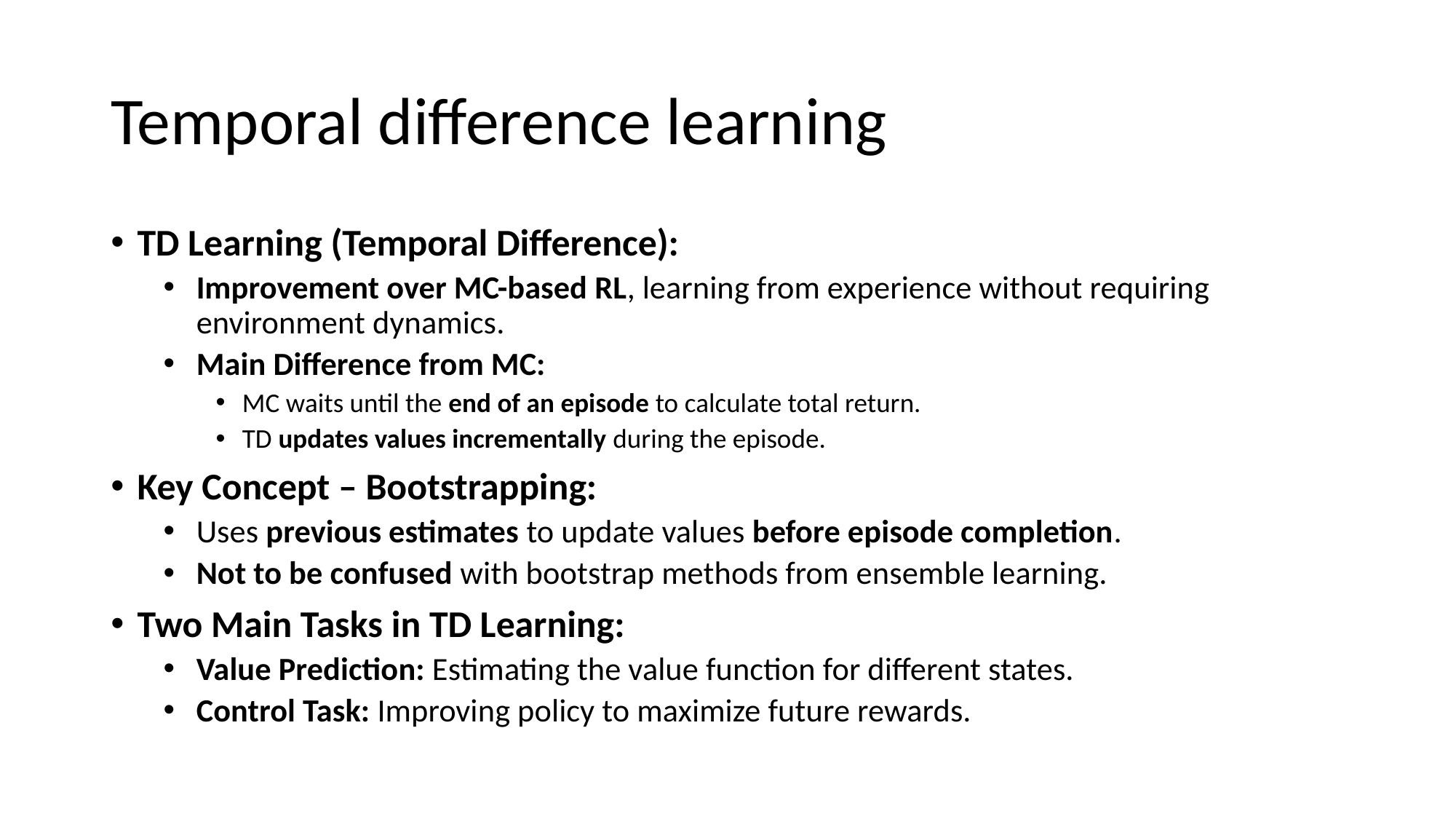

# Temporal difference learning
TD Learning (Temporal Difference):
Improvement over MC-based RL, learning from experience without requiring environment dynamics.
Main Difference from MC:
MC waits until the end of an episode to calculate total return.
TD updates values incrementally during the episode.
Key Concept – Bootstrapping:
Uses previous estimates to update values before episode completion.
Not to be confused with bootstrap methods from ensemble learning.
Two Main Tasks in TD Learning:
Value Prediction: Estimating the value function for different states.
Control Task: Improving policy to maximize future rewards.